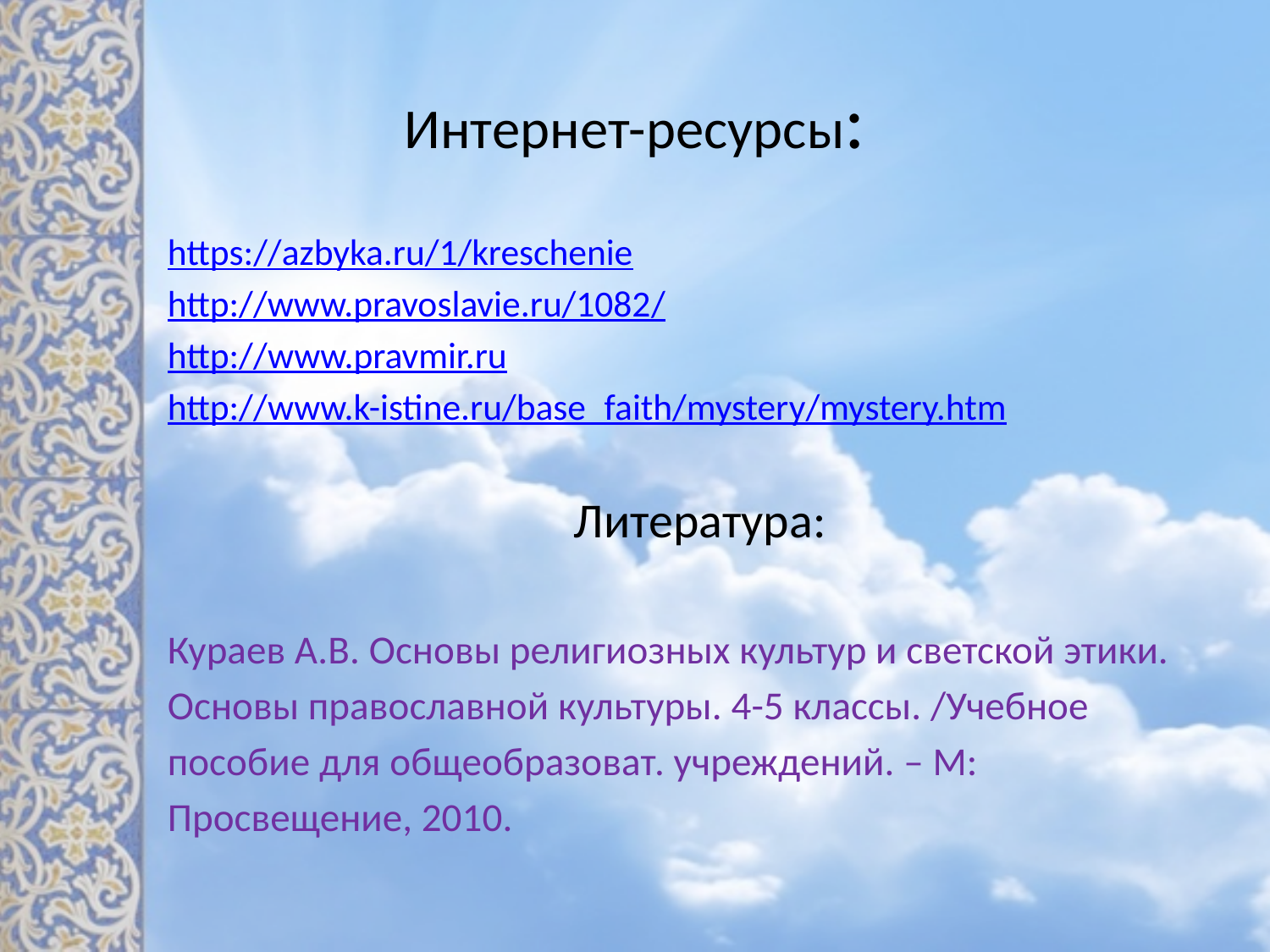

# Интернет-ресурсы:
https://azbyka.ru/1/kreschenie
http://www.pravoslavie.ru/1082/
http://www.pravmir.ru
http://www.k-istine.ru/base_faith/mystery/mystery.htm

Литература:

Кураев А.В. Основы религиозных культур и светской этики.
Основы православной культуры. 4-5 классы. /Учебное
пособие для общеобразоват. учреждений. – М:
Просвещение, 2010.